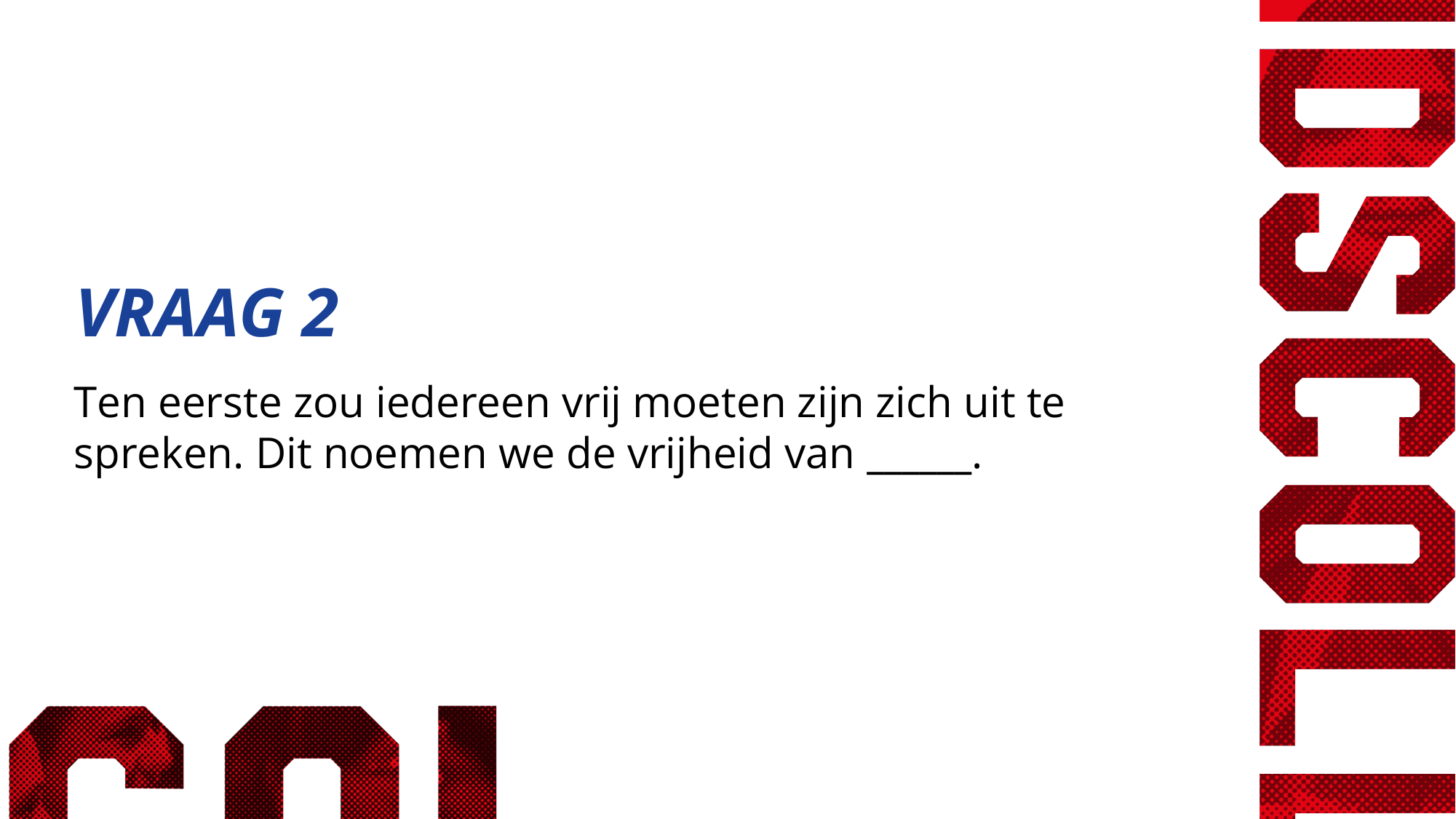

VRAAG 2
Ten eerste zou iedereen vrij moeten zijn zich uit te spreken. Dit noemen we de vrijheid van ______.